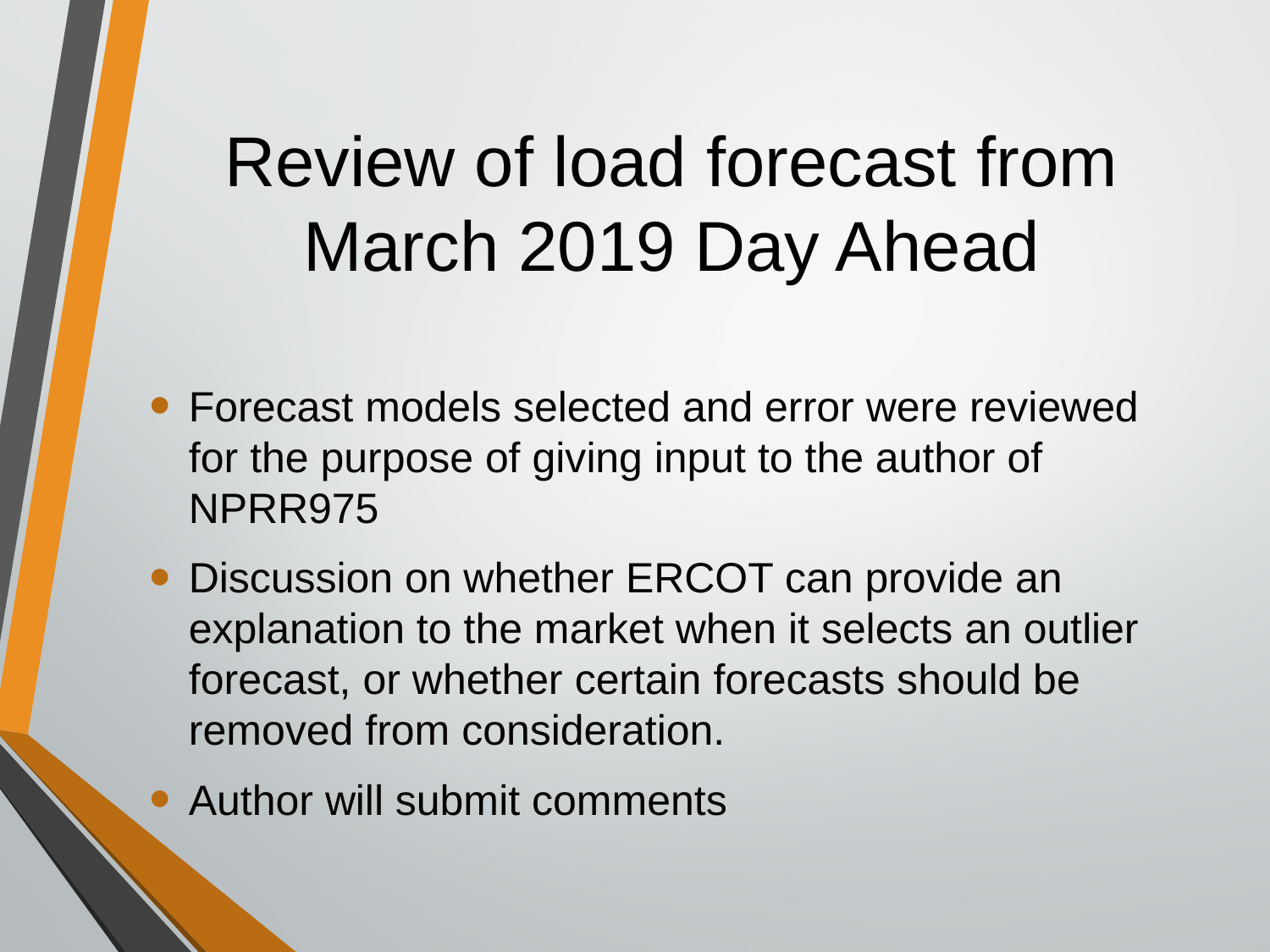

# Review of load forecast from March 2019 Day Ahead
Forecast models selected and error were reviewed for the purpose of giving input to the author of NPRR975
Discussion on whether ERCOT can provide an explanation to the market when it selects an outlier forecast, or whether certain forecasts should be removed from consideration.
Author will submit comments